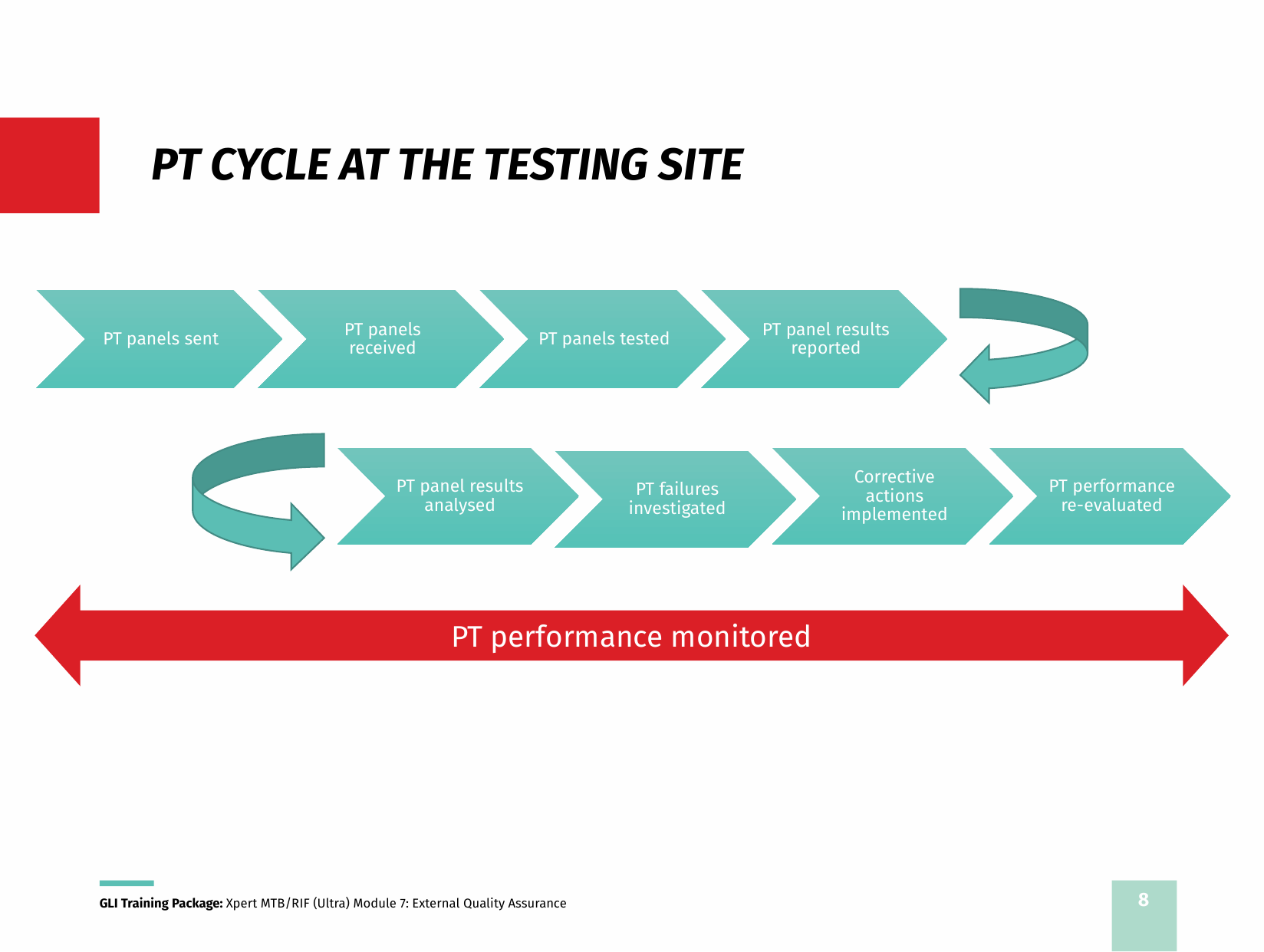

PT panels sent
PT panels received
PT panels tested
PT panel results reported
# PT CYCLE AT THE TESTING SITE
PT panel results analysed
PT failures investigated
Corrective actions implemented
PT performance re-evaluated

PT performance monitored